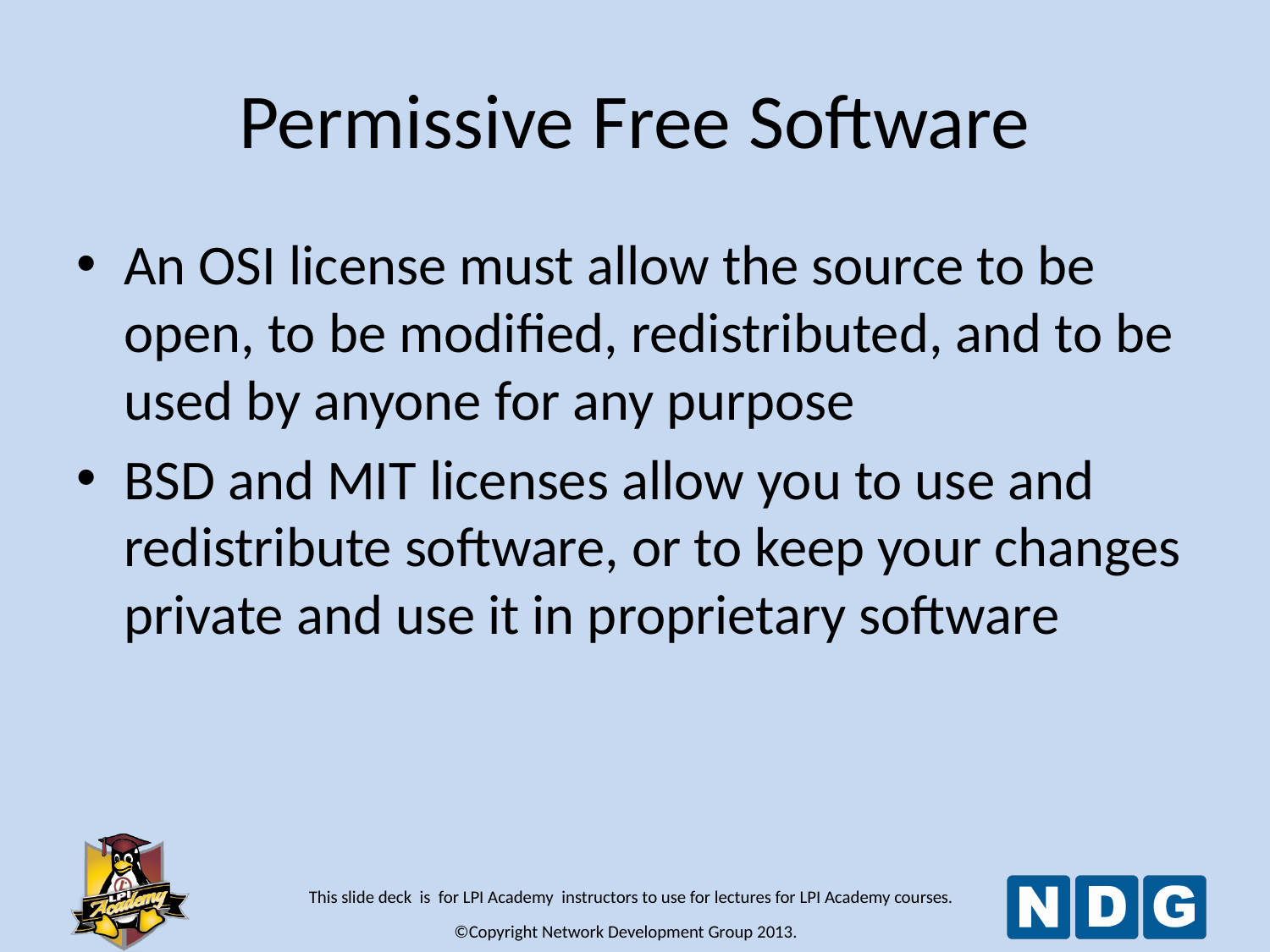

# Permissive Free Software
An OSI license must allow the source to be open, to be modified, redistributed, and to be used by anyone for any purpose
BSD and MIT licenses allow you to use and redistribute software, or to keep your changes private and use it in proprietary software